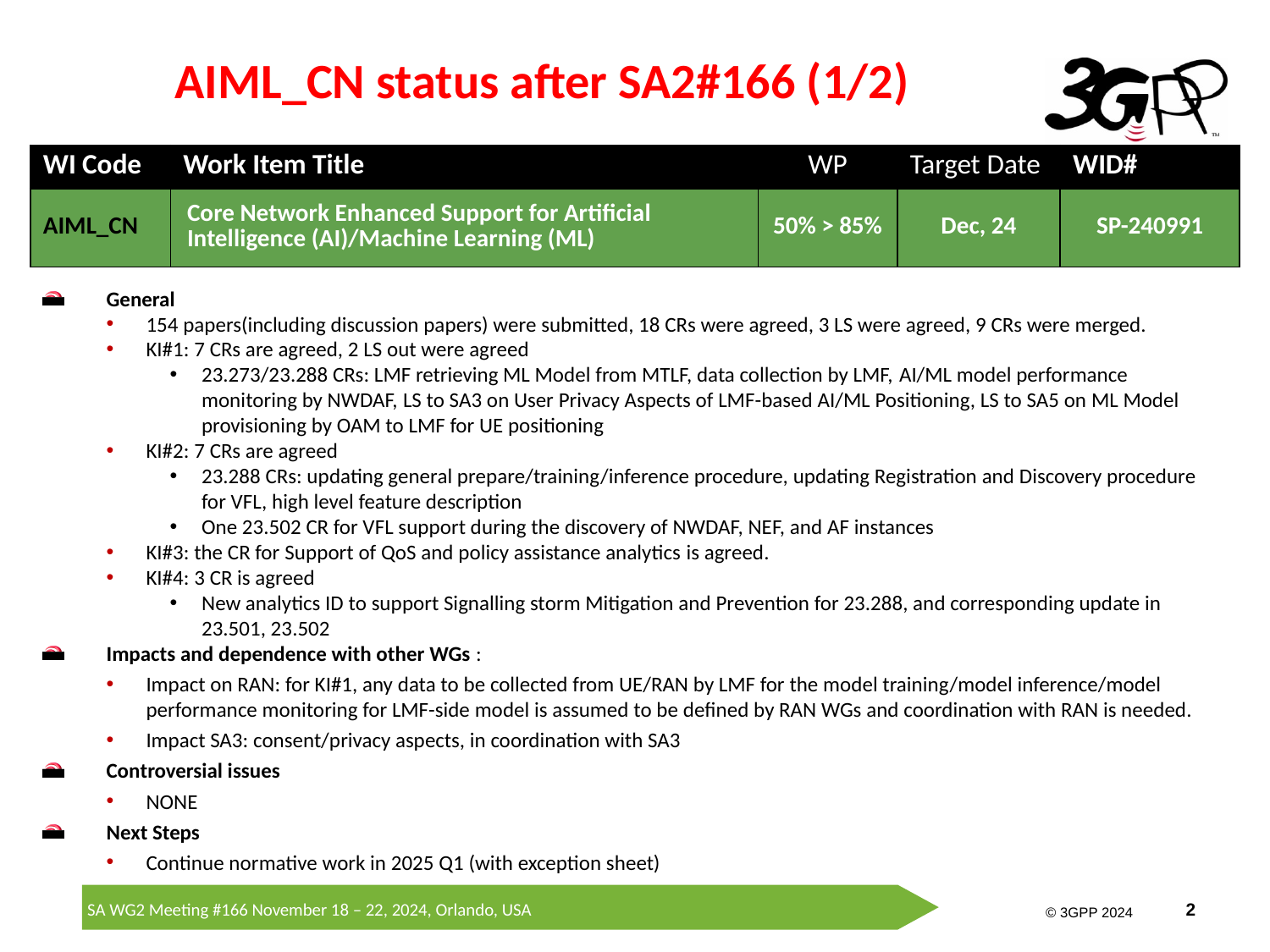

# AIML_CN status after SA2#166 (1/2)
| WI Code | Work Item Title | WP | Target Date | WID# |
| --- | --- | --- | --- | --- |
| AIML\_CN | Core Network Enhanced Support for Artificial Intelligence (AI)/Machine Learning (ML) | 50% > 85% | Dec, 24 | SP-240991 |
General
154 papers(including discussion papers) were submitted, 18 CRs were agreed, 3 LS were agreed, 9 CRs were merged.
KI#1: 7 CRs are agreed, 2 LS out were agreed
23.273/23.288 CRs: LMF retrieving ML Model from MTLF, data collection by LMF, AI/ML model performance monitoring by NWDAF, LS to SA3 on User Privacy Aspects of LMF-based AI/ML Positioning, LS to SA5 on ML Model provisioning by OAM to LMF for UE positioning
KI#2: 7 CRs are agreed
23.288 CRs: updating general prepare/training/inference procedure, updating Registration and Discovery procedure for VFL, high level feature description
One 23.502 CR for VFL support during the discovery of NWDAF, NEF, and AF instances
KI#3: the CR for Support of QoS and policy assistance analytics is agreed.
KI#4: 3 CR is agreed
New analytics ID to support Signalling storm Mitigation and Prevention for 23.288, and corresponding update in 23.501, 23.502
Impacts and dependence with other WGs :
Impact on RAN: for KI#1, any data to be collected from UE/RAN by LMF for the model training/model inference/model performance monitoring for LMF-side model is assumed to be defined by RAN WGs and coordination with RAN is needed.
Impact SA3: consent/privacy aspects, in coordination with SA3
Controversial issues
NONE
Next Steps
Continue normative work in 2025 Q1 (with exception sheet)